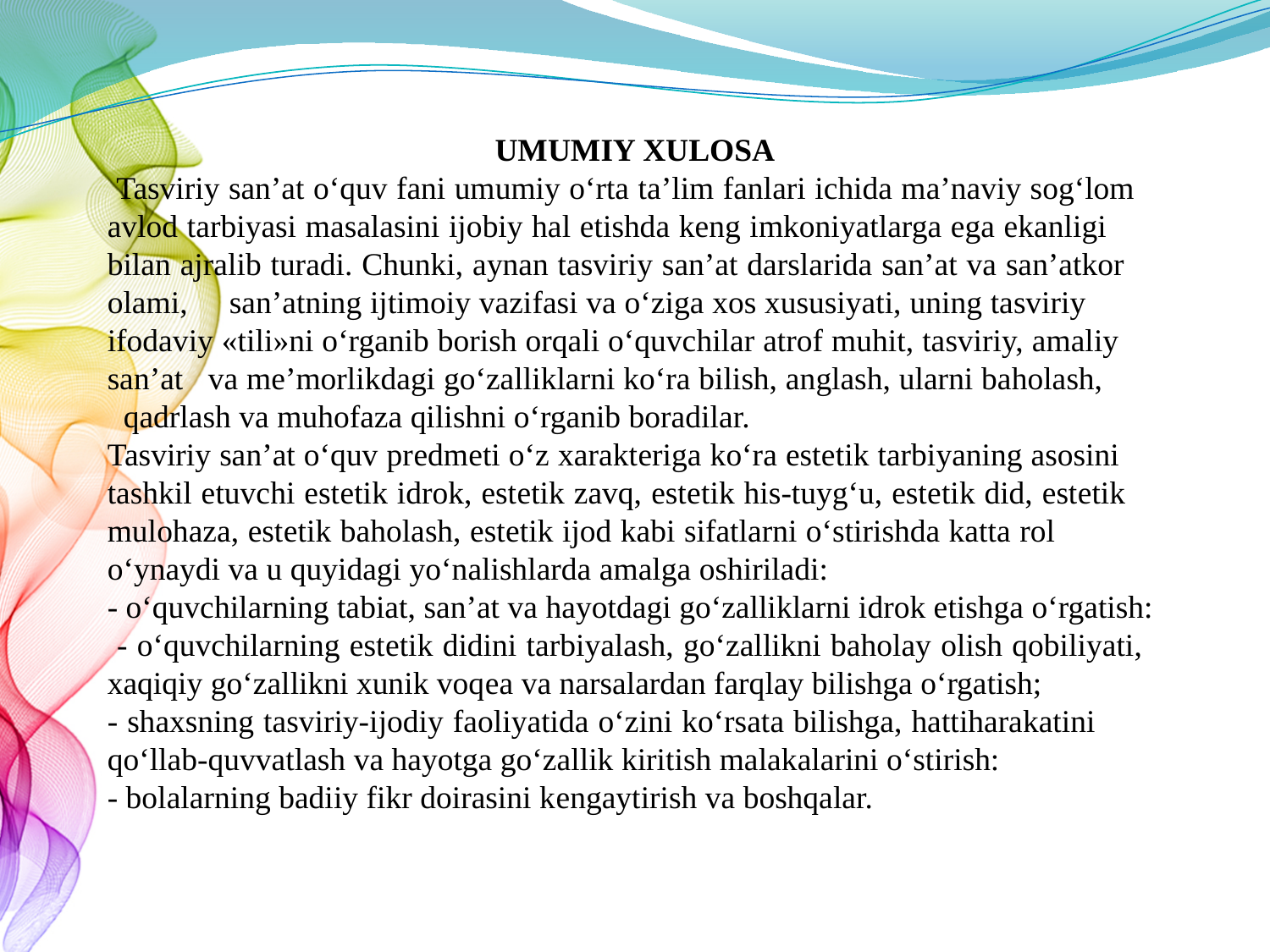

UMUMIY XULOSA
 Tasviriy san’at o‘quv fani umumiy o‘rta ta’lim fanlari ichida ma’naviy sog‘lom    avlod tarbiyasi masalasini ijobiy hal etishda keng imkoniyatlarga ega ekanligi       bilan ajralib turadi. Chunki, aynan tasviriy san’at darslarida san’at va san’atkor     olami,     san’atning ijtimoiy vazifasi va o‘ziga xos xususiyati, uning tasviriy          ifodaviy «tili»ni o‘rganib borish orqali o‘quvchilar atrof muhit, tasviriy, amaliy      san’at   va me’morlikdagi go‘zalliklarni ko‘ra bilish, anglash, ularni baholash,          qadrlash va muhofaza qilishni o‘rganib boradilar.
Tasviriy san’at o‘quv prеdmеti o‘z xaraktеriga ko‘ra estеtik tarbiyaning asosini      tashkil etuvchi estеtik idrok, estеtik zavq, estеtik his-tuyg‘u, estеtik did, estеtik     mulohaza, estеtik baholash, estеtik ijod kabi sifatlarni o‘stirishda katta rol             o‘ynaydi va u quyidagi yo‘nalishlarda amalga oshiriladi:
- o‘quvchilarning tabiat, san’at va hayotdagi go‘zalliklarni idrok etishga o‘rgatish:
 - o‘quvchilarning estеtik didini tarbiyalash, go‘zallikni baholay olish qobiliyati,   xaqiqiy go‘zallikni xunik voqеa va narsalardan farqlay bilishga o‘rgatish;
- shaxsning tasviriy-ijodiy faoliyatida o‘zini ko‘rsata bilishga, hattiharakatini        qo‘llab-quvvatlash va hayotga go‘zallik kiritish malakalarini o‘stirish:
- bolalarning badiiy fikr doirasini kеngaytirish va boshqalar.